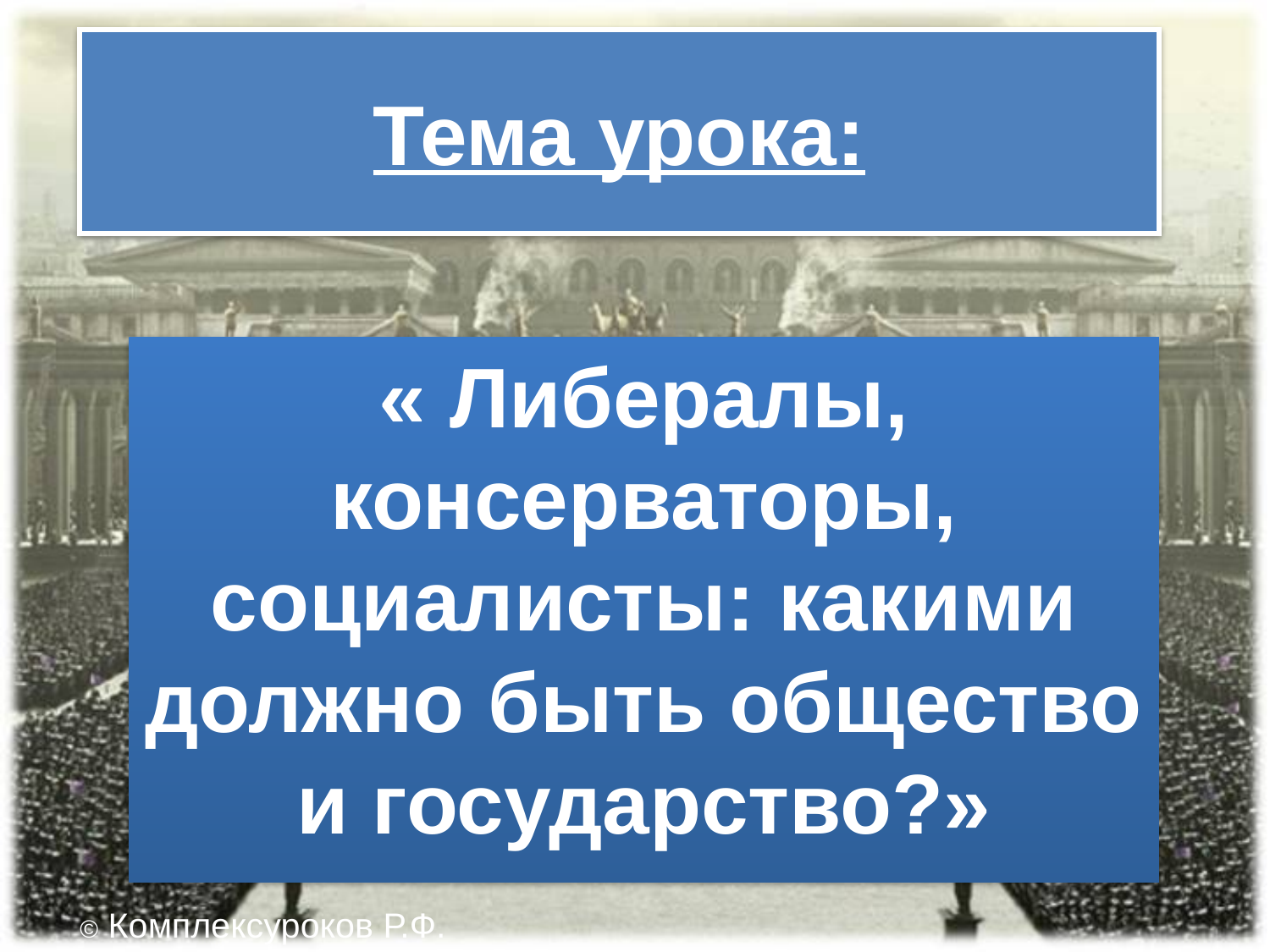

# Тема урока:
« Либералы, консерваторы, социалисты: какими должно быть общество и государство?»
© Комплексуроков Р.Ф.